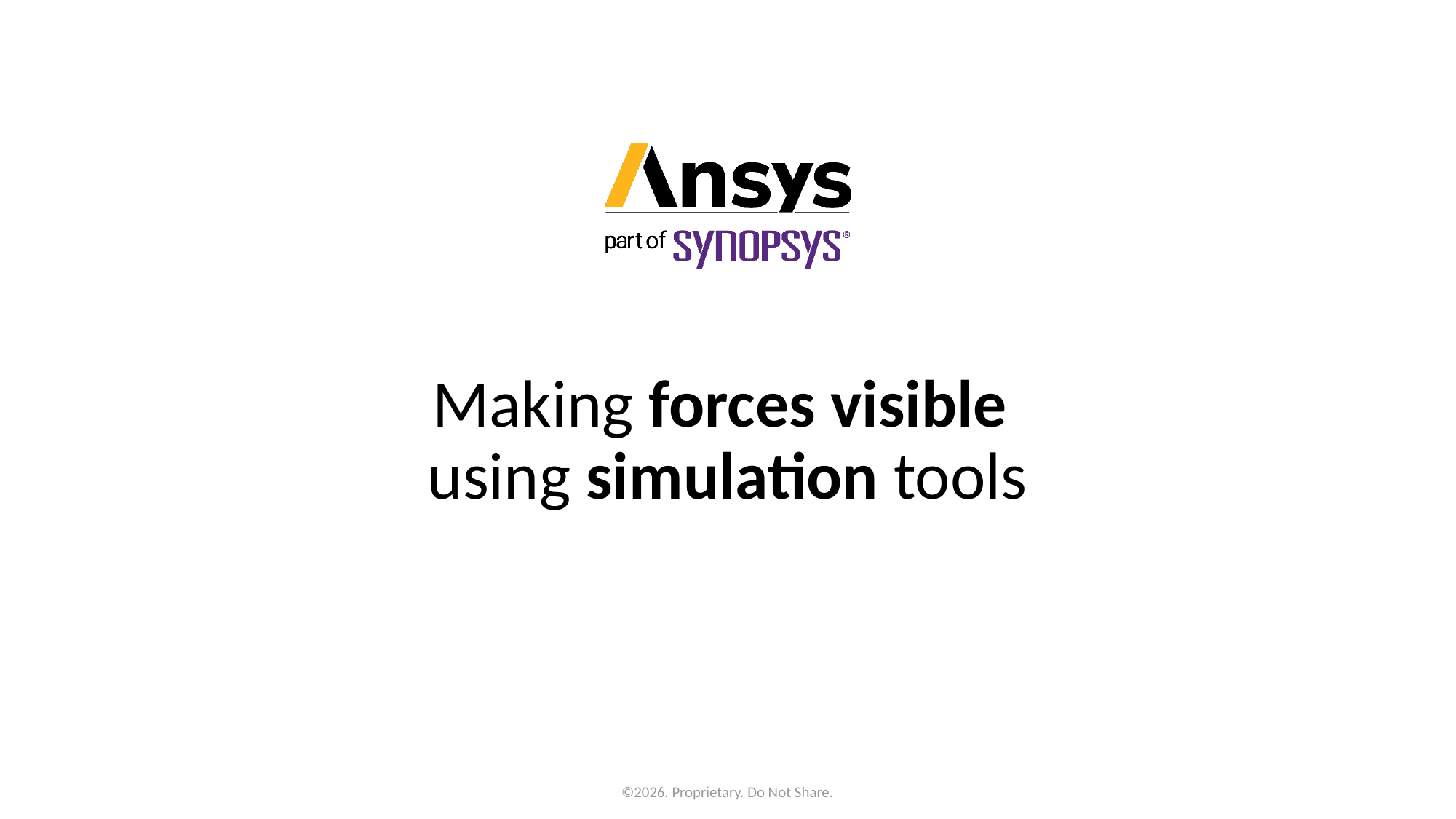

# Making forces visible using simulation tools